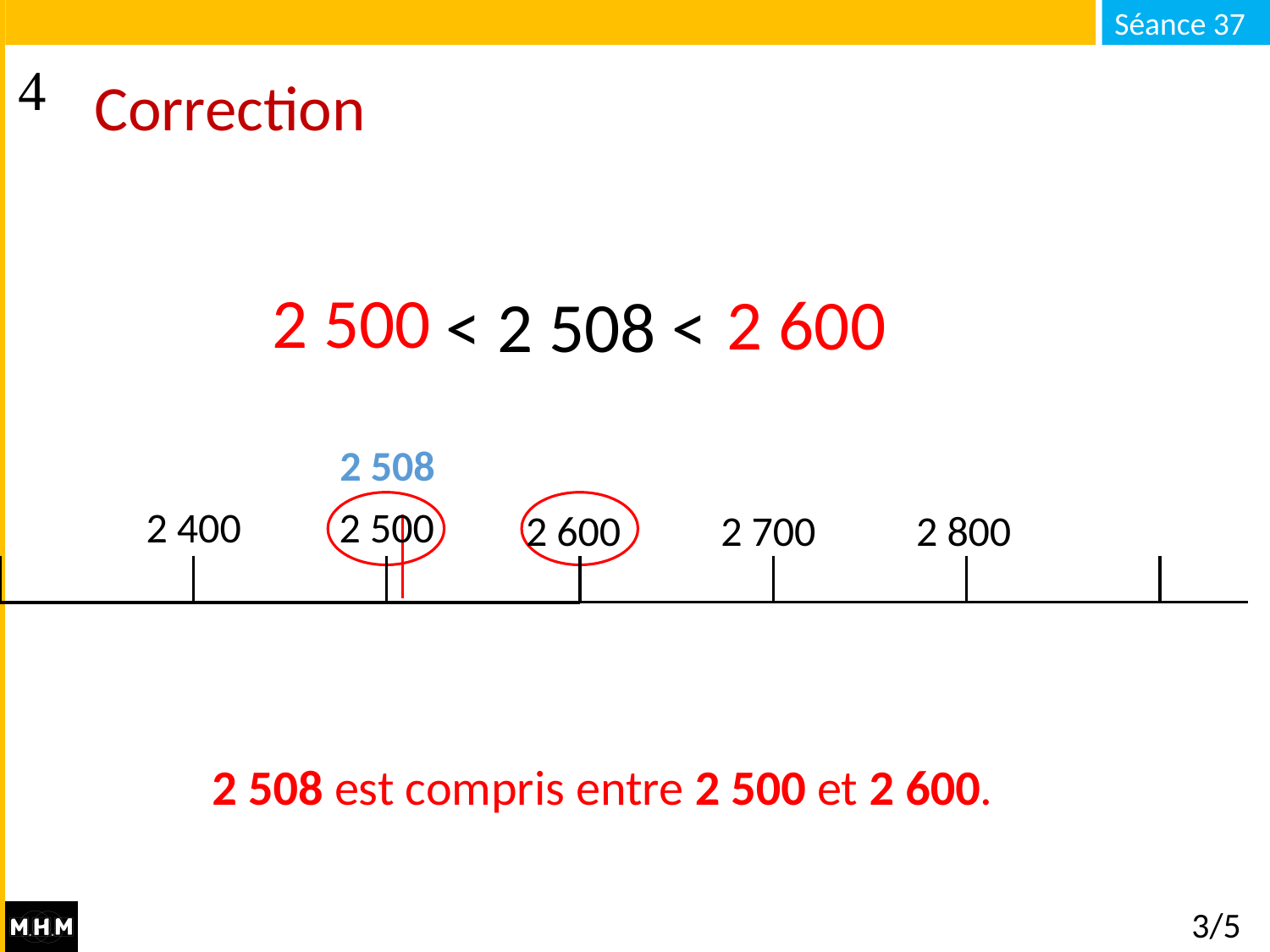

# Correction
2 500
2 600
… < 2 508 < …
2 508

2 400
2 500
2 600
2 700
2 800
2 508 est compris entre 2 500 et 2 600.
3/5